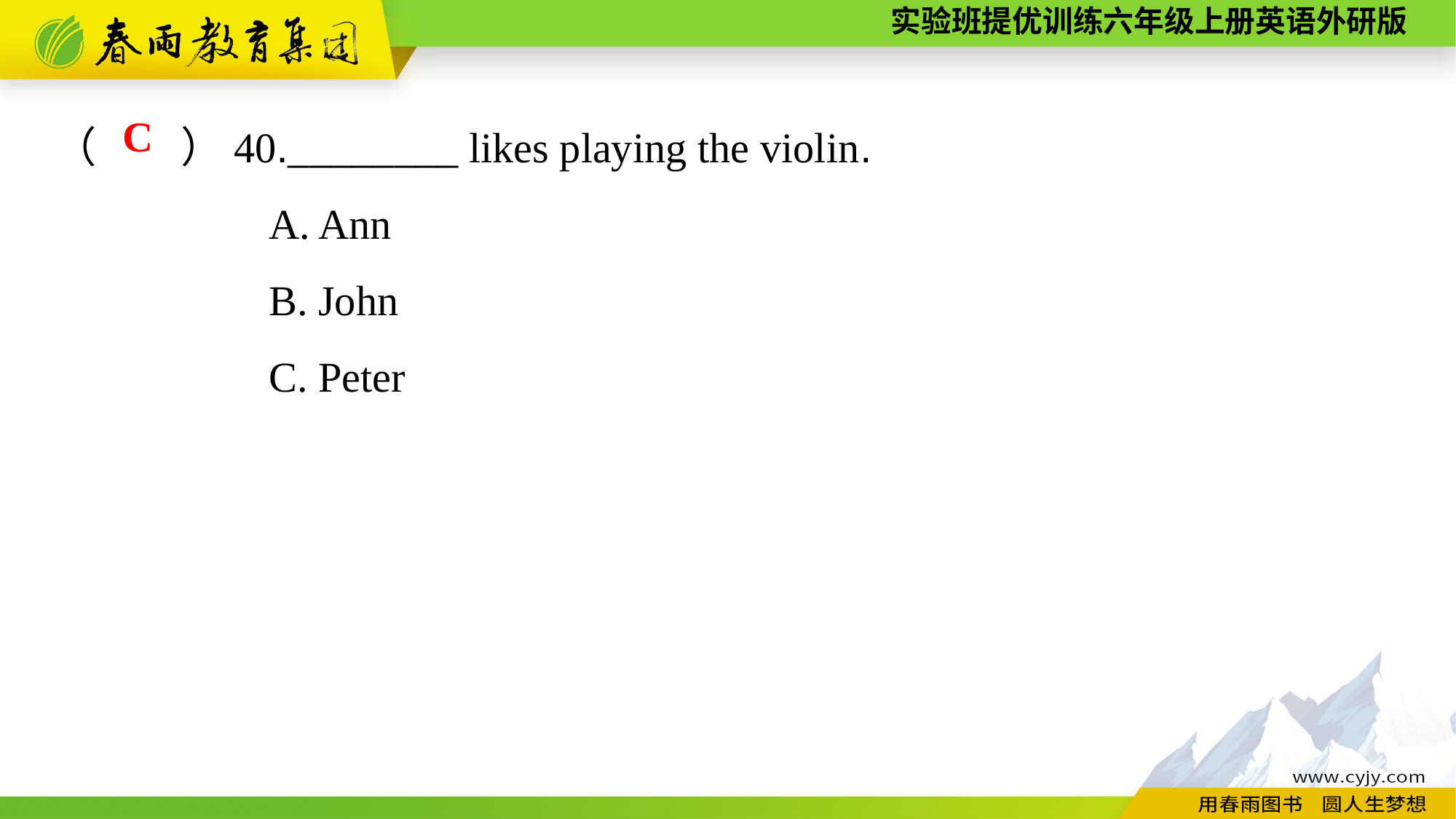

（　　）40.________ likes playing the violin.
A. Ann
B. John
C. Peter
C